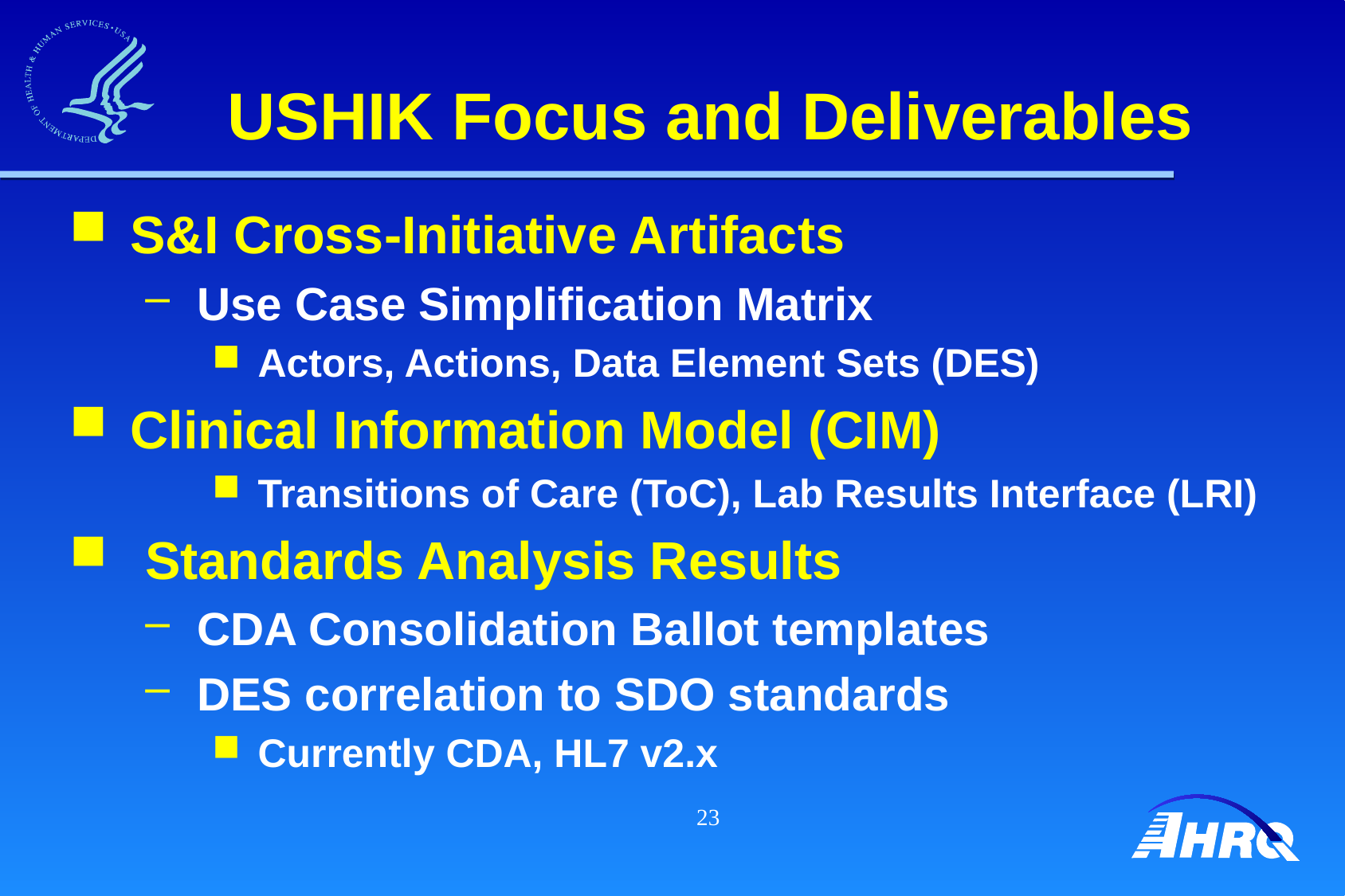

# USHIK Focus and Deliverables
S&I Cross-Initiative Artifacts
Use Case Simplification Matrix
Actors, Actions, Data Element Sets (DES)
Clinical Information Model (CIM)
Transitions of Care (ToC), Lab Results Interface (LRI)
 Standards Analysis Results
CDA Consolidation Ballot templates
DES correlation to SDO standards
Currently CDA, HL7 v2.x

23